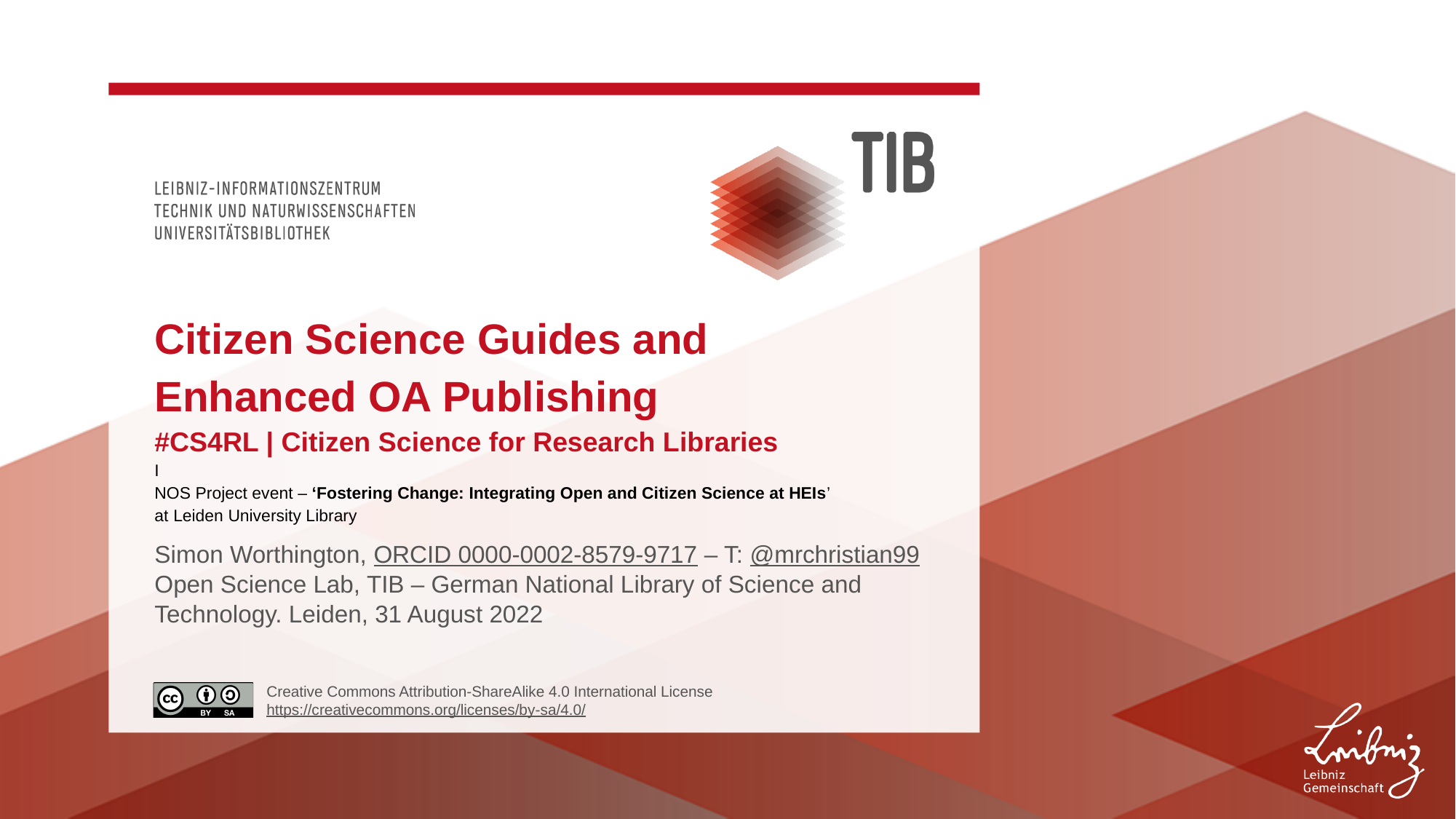

# Citizen Science Guides and Enhanced OA Publishing
#CS4RL | Citizen Science for Research Libraries
I
NOS Project event – ‘Fostering Change: Integrating Open and Citizen Science at HEIs’
at Leiden University Library

Simon Worthington, ORCID 0000-0002-8579-9717 – T: @mrchristian99
Open Science Lab, TIB – German National Library of Science and Technology. Leiden, 31 August 2022